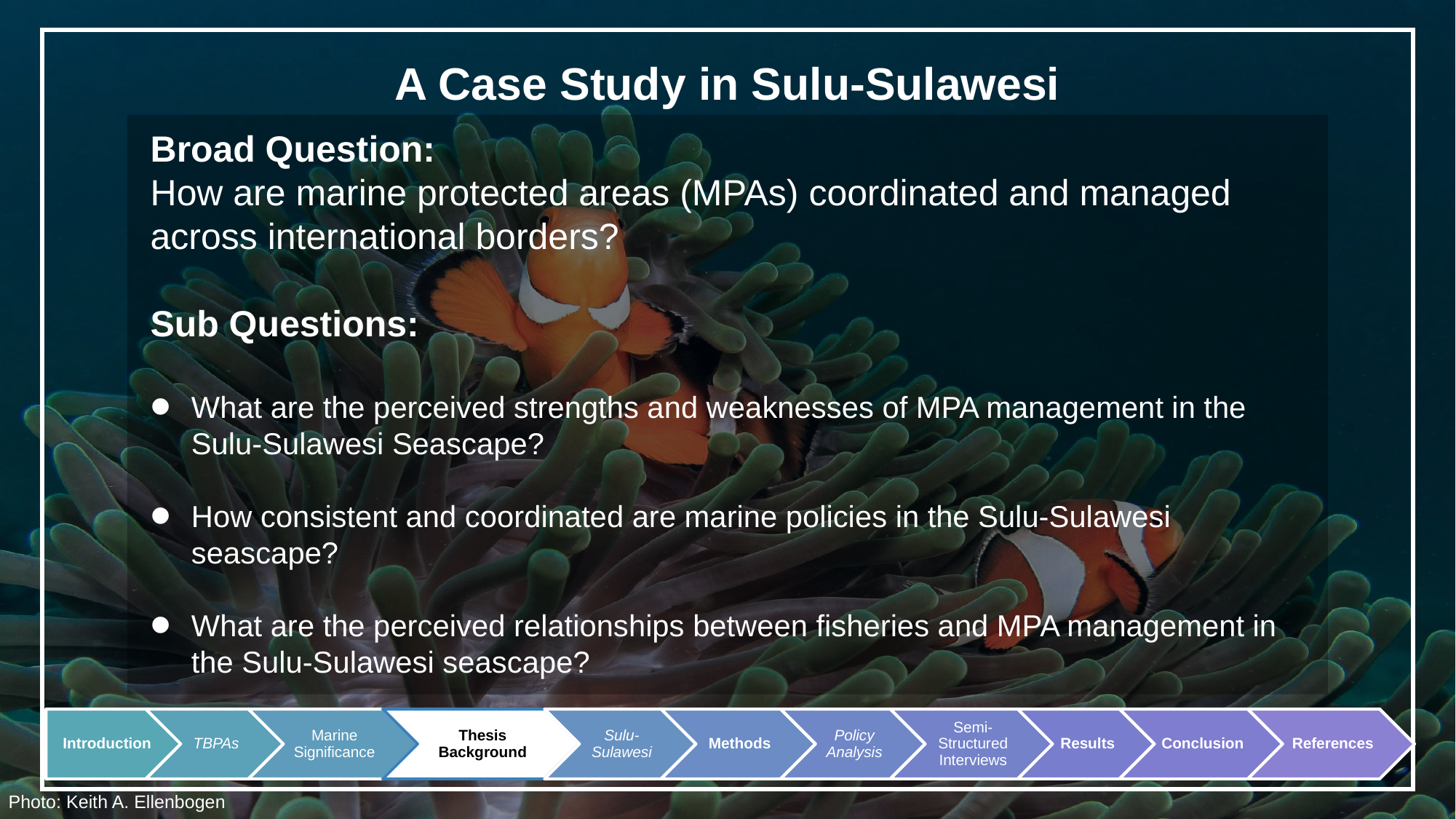

# A Case Study in Sulu-Sulawesi
Broad Question:
How are marine protected areas (MPAs) coordinated and managed across international borders?

Sub Questions:

What are the perceived strengths and weaknesses of MPA management in the Sulu-Sulawesi Seascape?

How consistent and coordinated are marine policies in the Sulu-Sulawesi seascape?

What are the perceived relationships between fisheries and MPA management in the Sulu-Sulawesi seascape?

Introduction
TBPAs
Marine Significance
Thesis Background
Sulu-Sulawesi
Methods
Policy Analysis
Semi-Structured Interviews
Results
Conclusion
References
Photo: Keith A. Ellenbogen